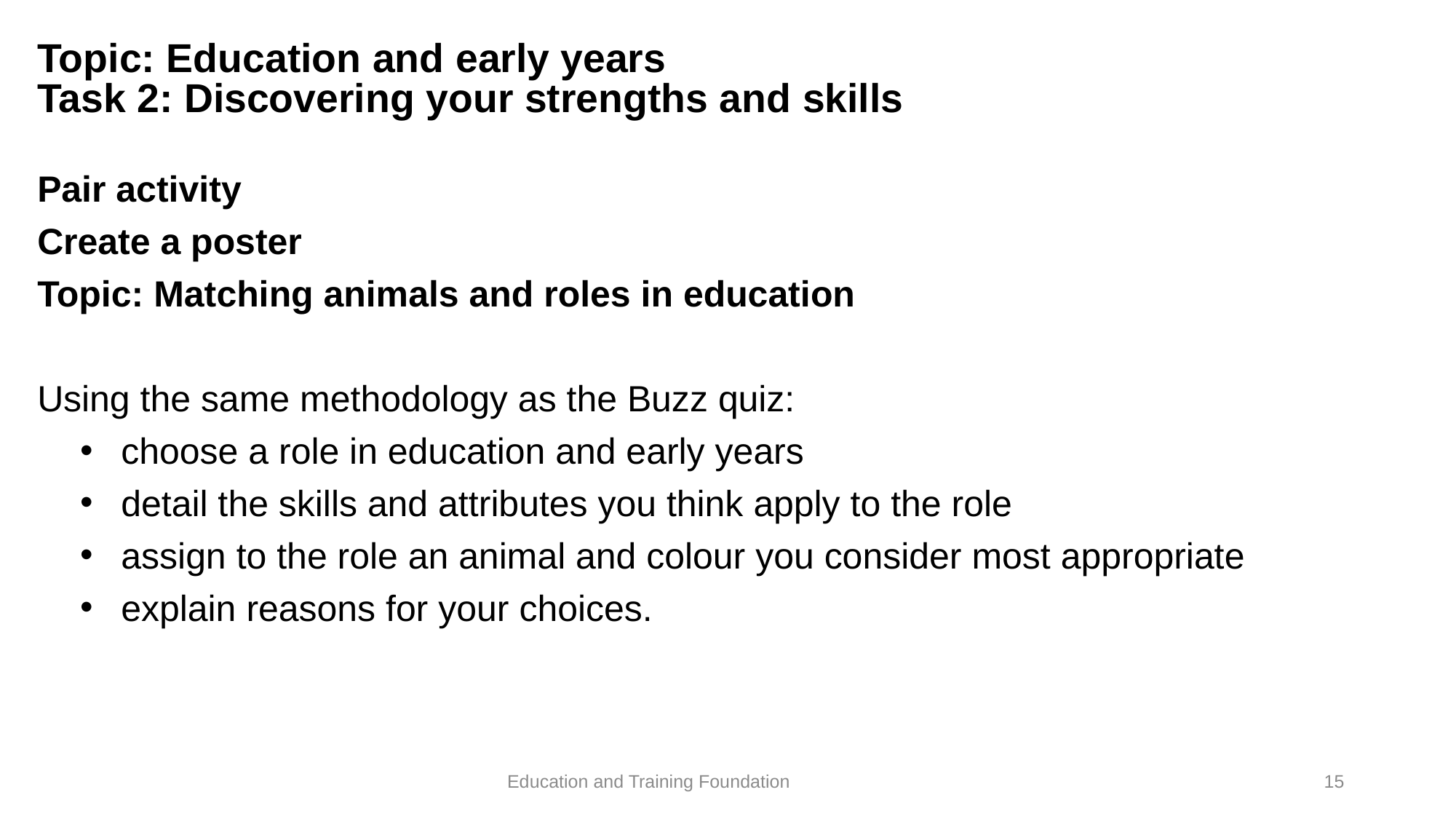

# Topic: Education and early years Task 2: Discovering your strengths and skills
Pair activity
Create a poster
Topic: Matching animals and roles in education

Using the same methodology as the Buzz quiz:
choose a role in education and early years
detail the skills and attributes you think apply to the role
assign to the role an animal and colour you consider most appropriate
explain reasons for your choices.
15
Education and Training Foundation